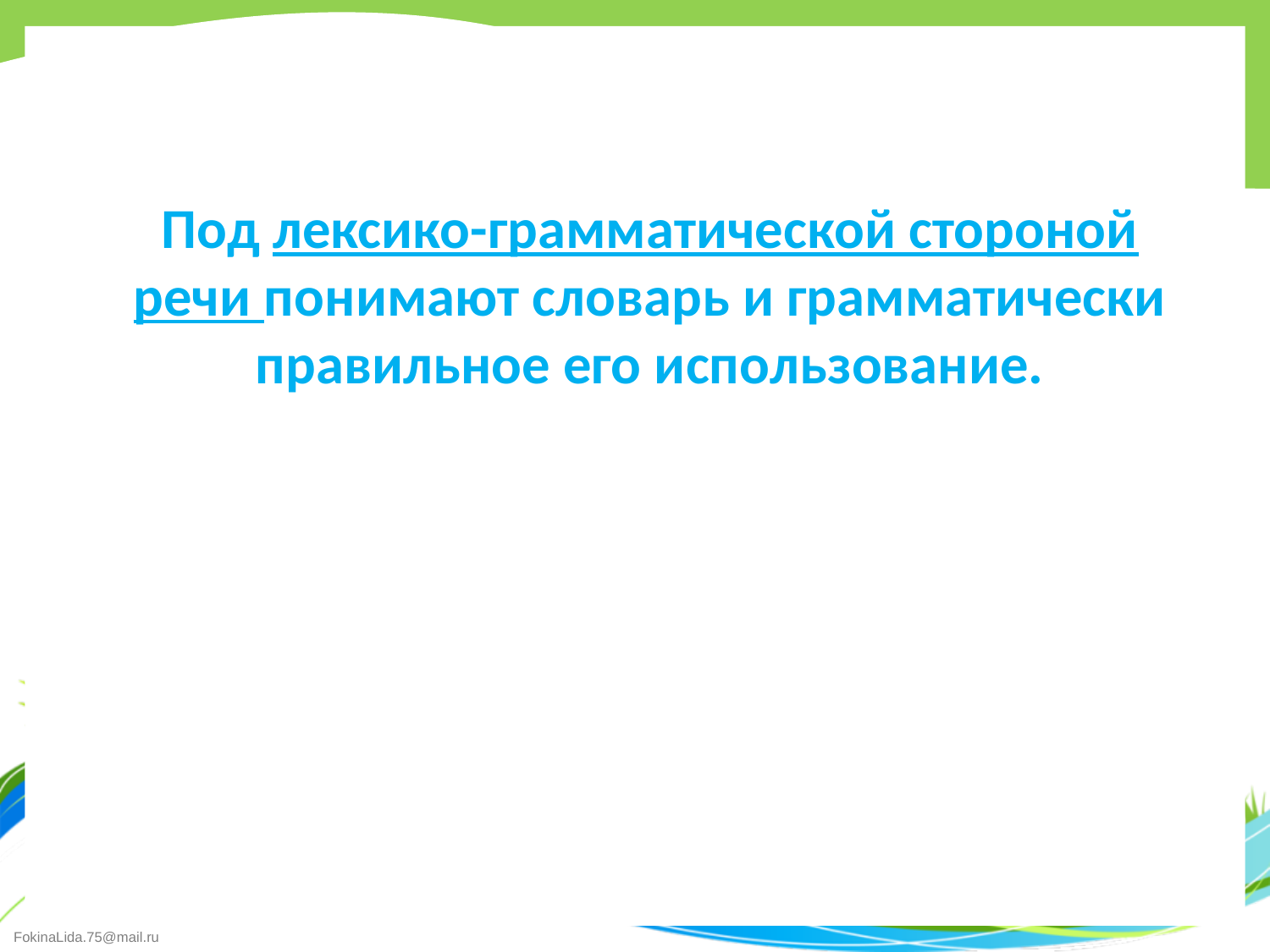

Под лексико-грамматической стороной речи понимают словарь и грамматически правильное его использование.